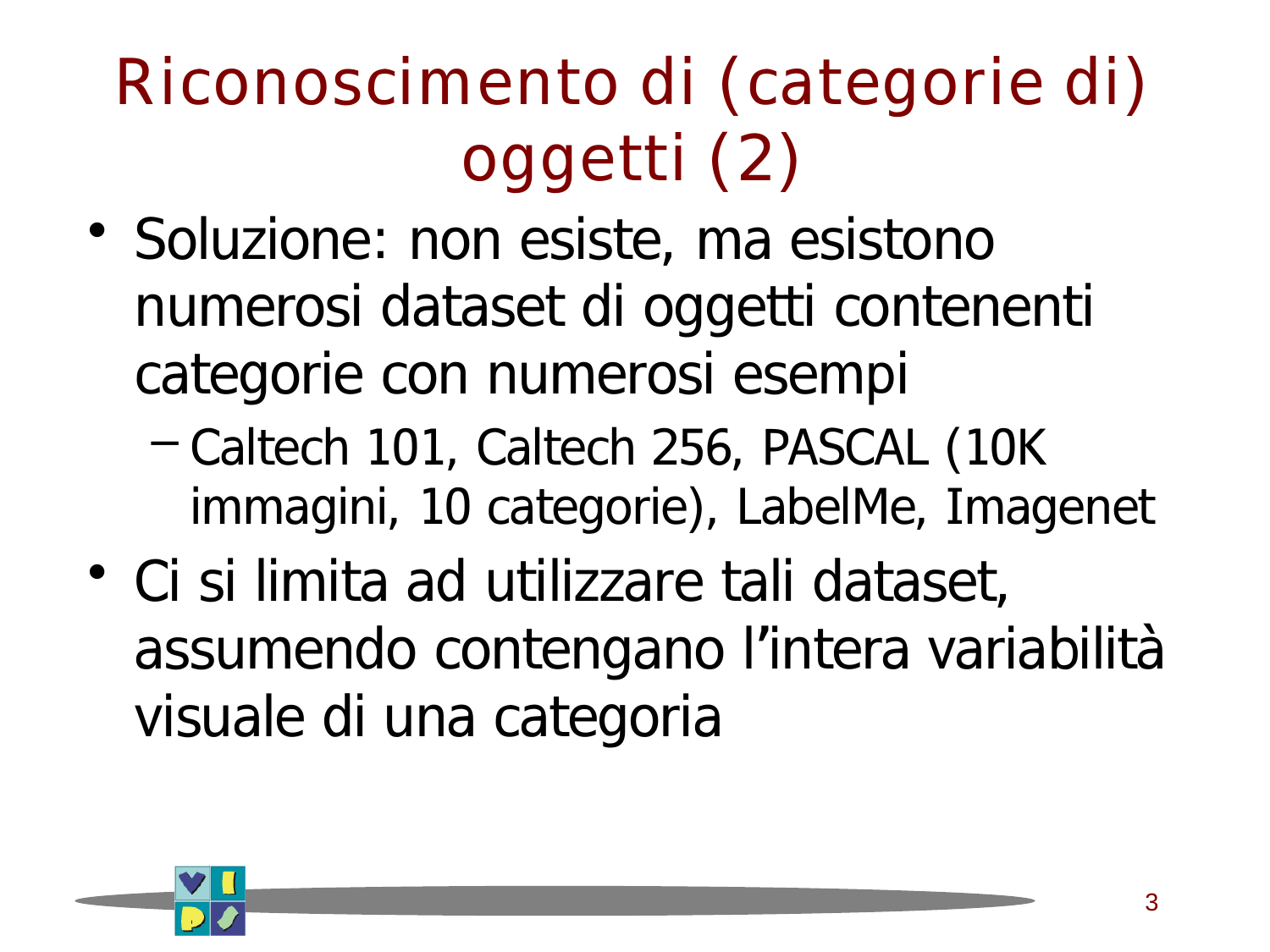

# Riconoscimento di (categorie di) oggetti (2)
Soluzione: non esiste, ma esistono numerosi dataset di oggetti contenenti categorie con numerosi esempi
Caltech 101, Caltech 256, PASCAL (10K immagini, 10 categorie), LabelMe, Imagenet
Ci si limita ad utilizzare tali dataset, assumendo contengano l’intera variabilità visuale di una categoria

3